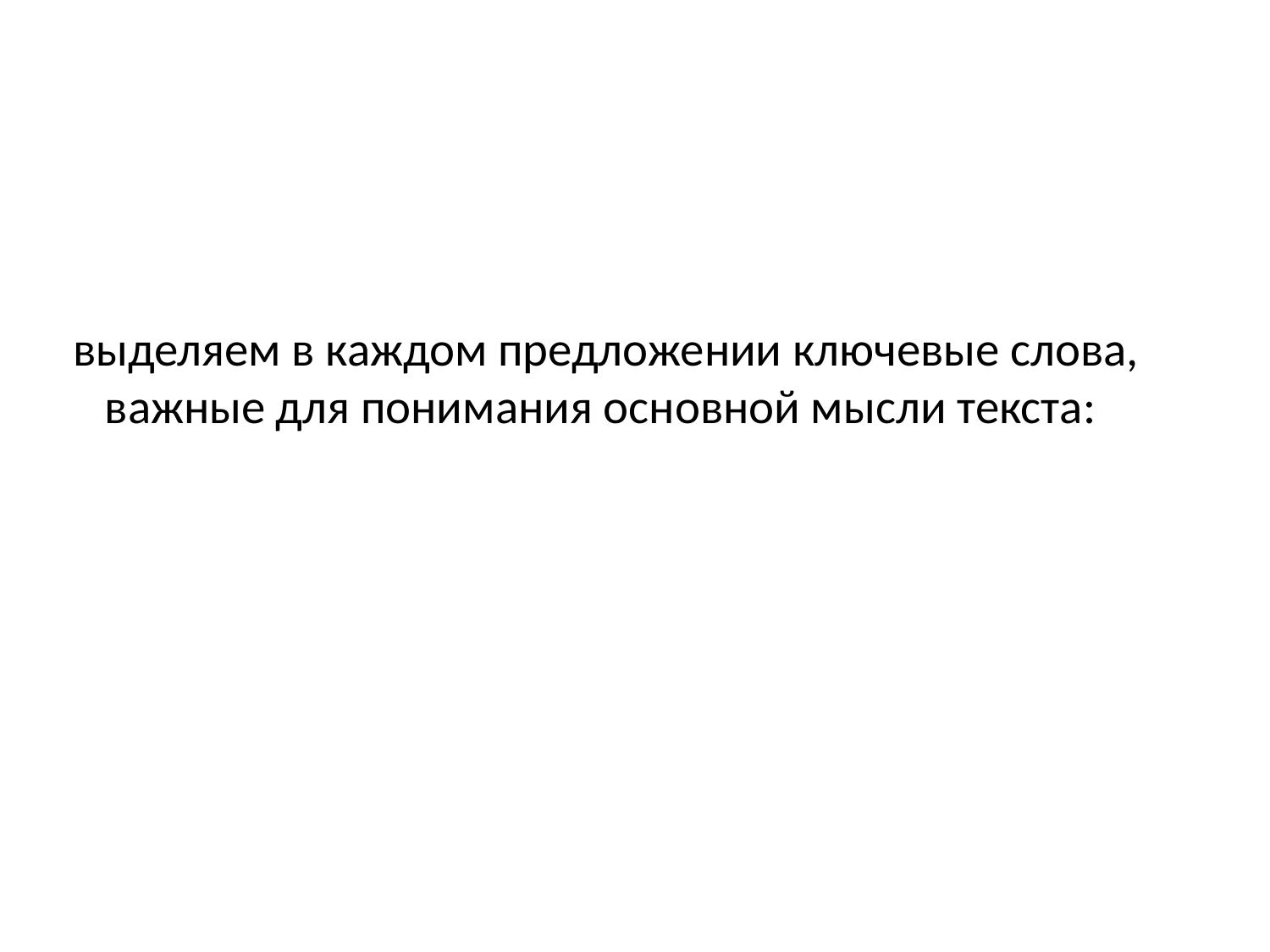

# выделяем в каждом предложении ключевые слова, важные для понимания основной мысли текста: